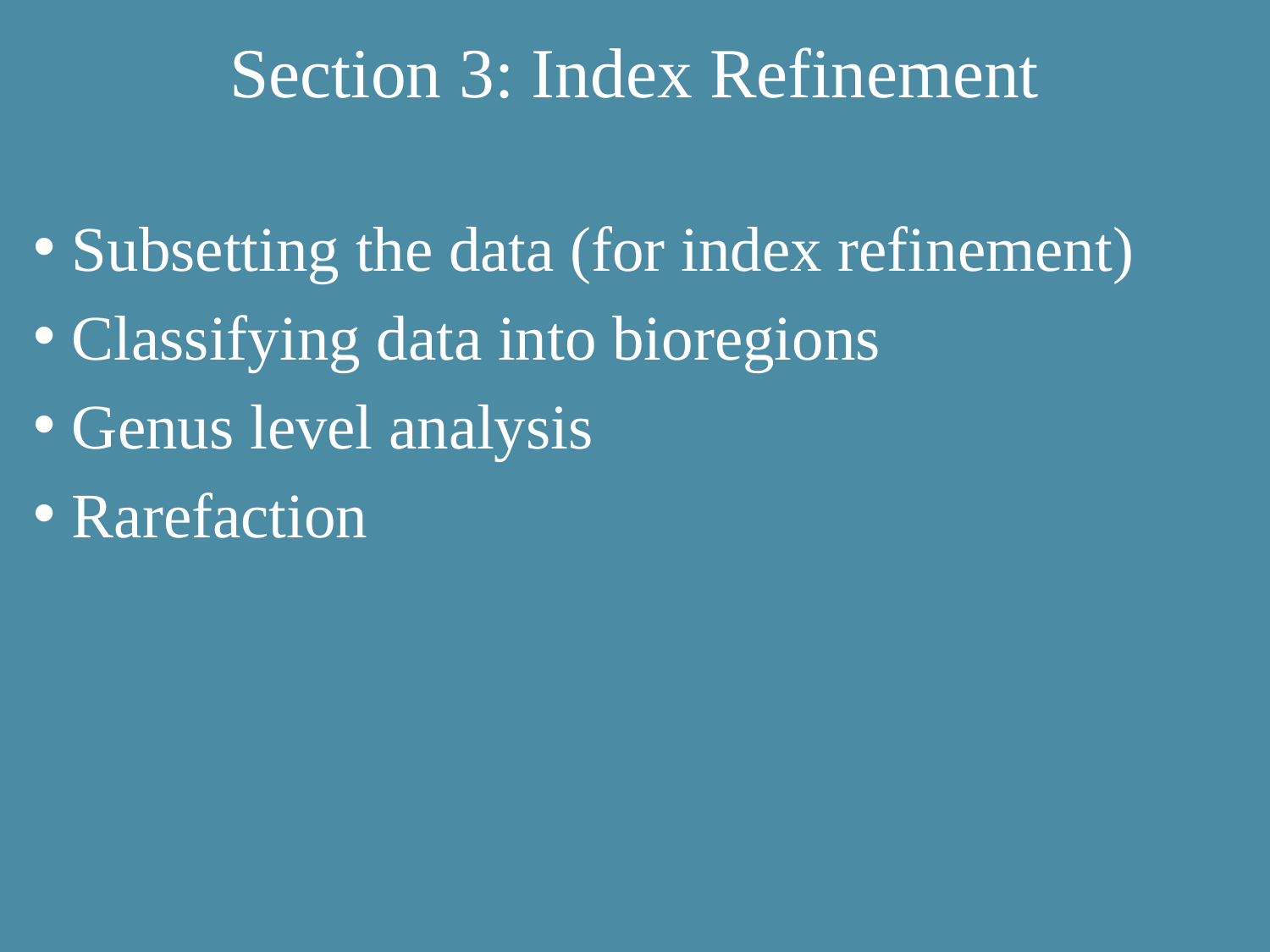

# Section 3: Index Refinement
Subsetting the data (for index refinement)
Classifying data into bioregions
Genus level analysis
Rarefaction